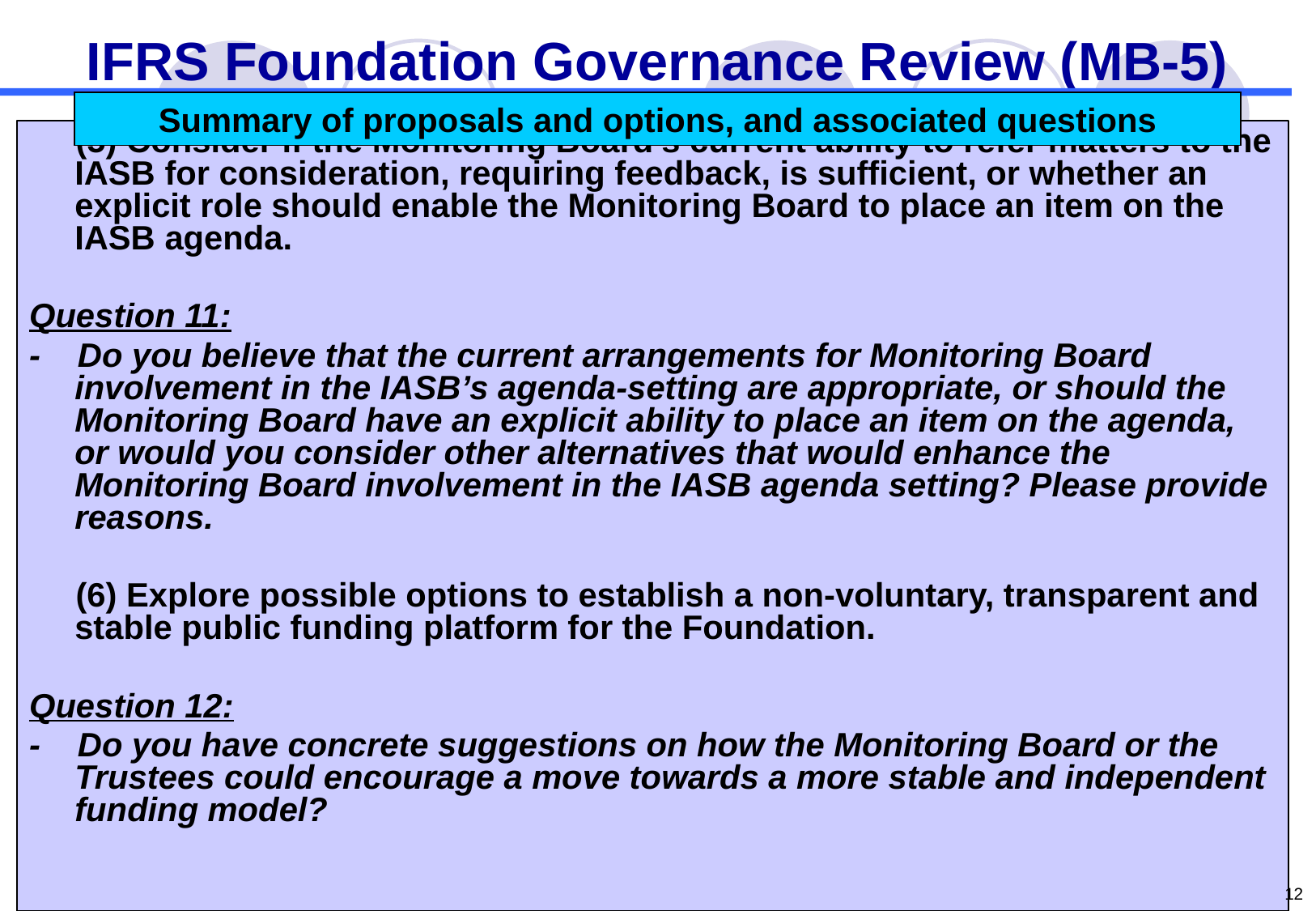

# IFRS Foundation Governance Review (MB-5)

Summary of proposals and options, and associated questions
     (5) Consider if the Monitoring Board’s current ability to refer matters to the IASB for consideration, requiring feedback, is sufficient, or whether an explicit role should enable the Monitoring Board to place an item on the IASB agenda.

Question 11:
-    Do you believe that the current arrangements for Monitoring Board involvement in the IASB’s agenda-setting are appropriate, or should the Monitoring Board have an explicit ability to place an item on the agenda, or would you consider other alternatives that would enhance the Monitoring Board involvement in the IASB agenda setting? Please provide reasons.

     (6) Explore possible options to establish a non-voluntary, transparent and stable public funding platform for the Foundation.

Question 12:
-    Do you have concrete suggestions on how the Monitoring Board or the Trustees could encourage a move towards a more stable and independent funding model?
12